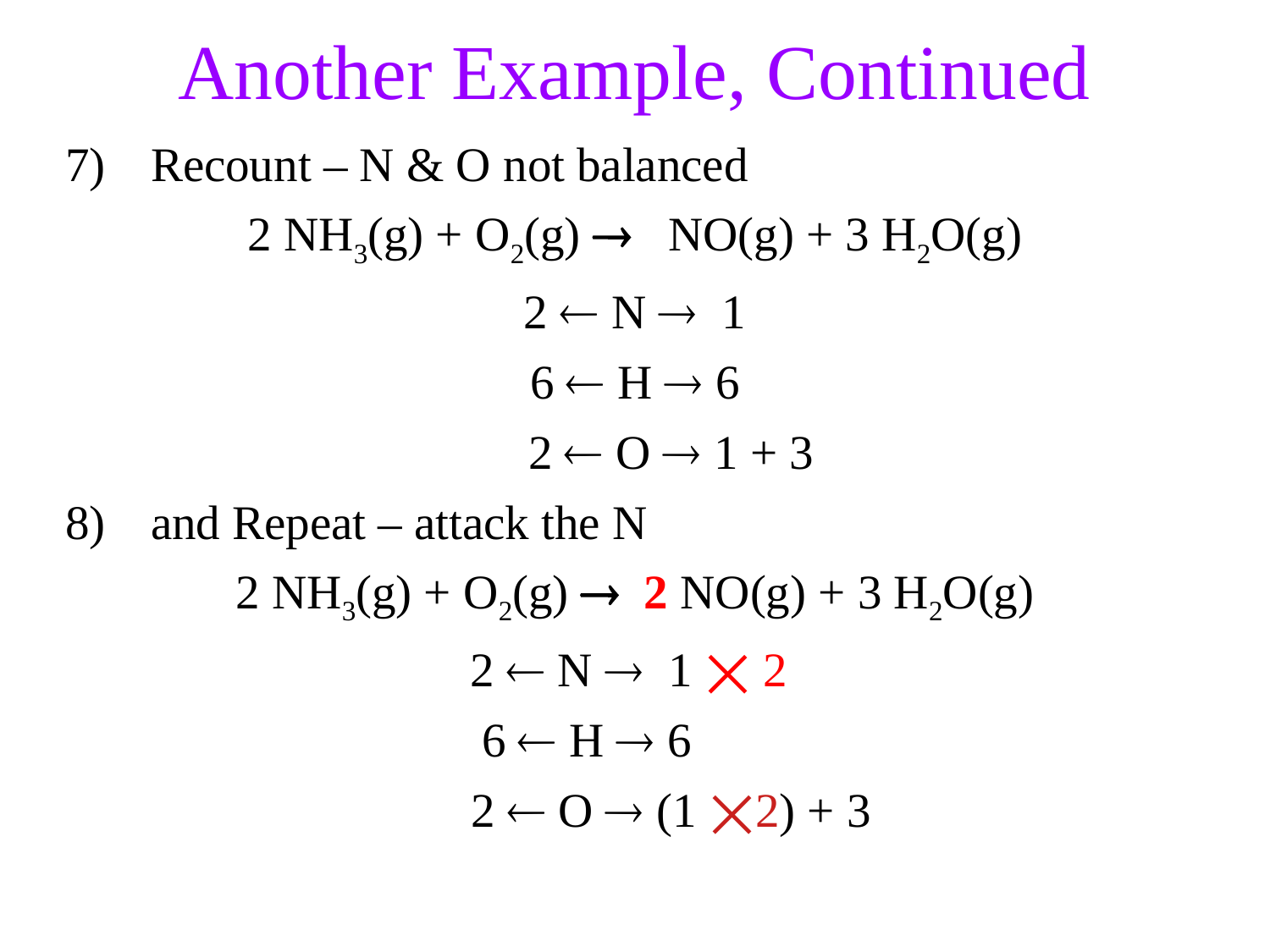

Another Example, Continued
Recount – N & O not balanced
2 NH3(g) + O2(g) →  NO(g) + 3 H2O(g)
2 ← N → 1
6 ← H → 6
      2 ← O → 1 + 3
and Repeat – attack the N
2 NH3(g) + O2(g) → 2 NO(g) + 3 H2O(g)
      2 ← N → 1 ⨉ 2
6 ← H → 6
      2 ← O → (1 ⨉2) + 3